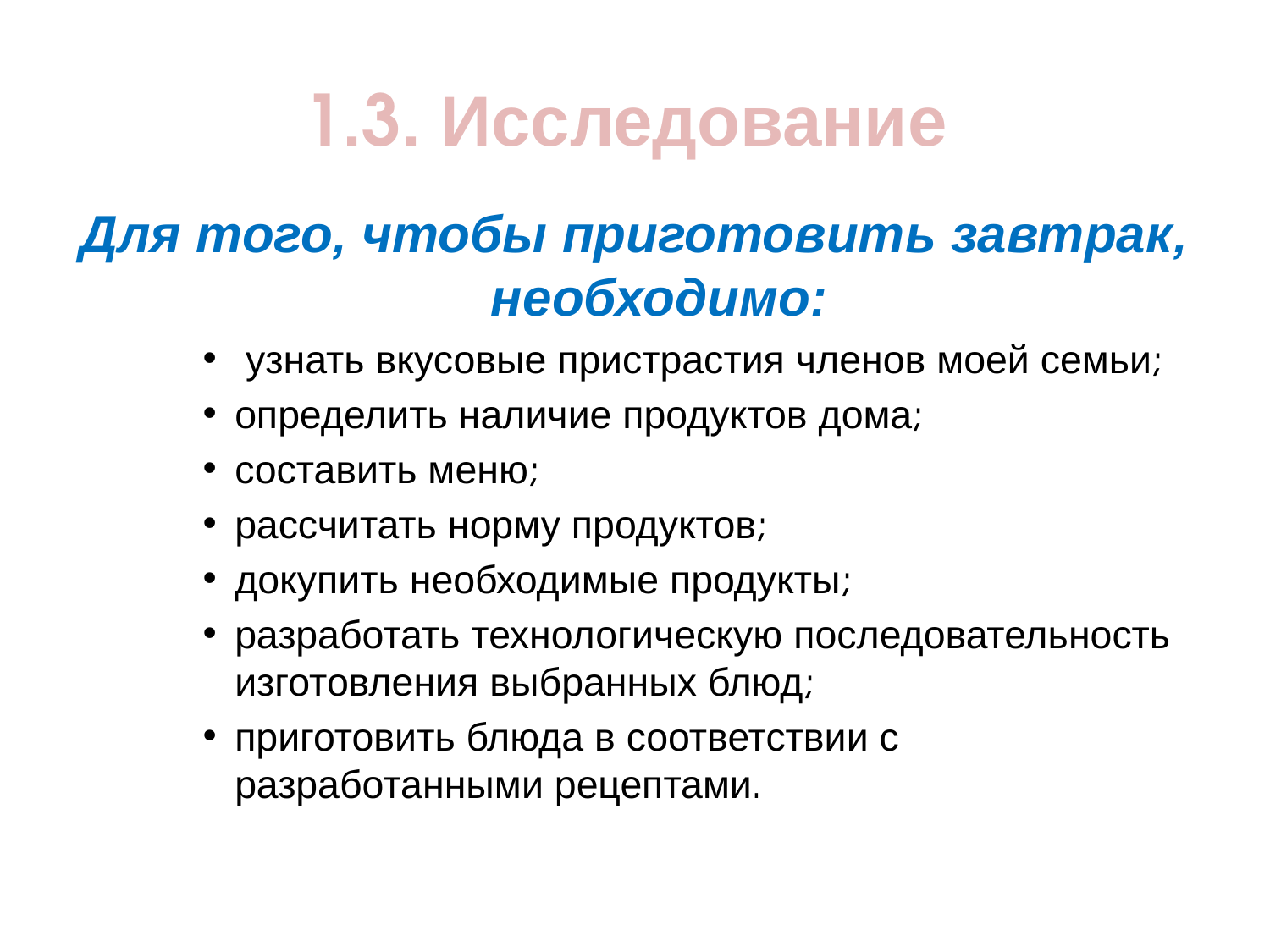

# 1.3. Исследование
Для того, чтобы приготовить завтрак, необходимо:
 узнать вкусовые пристрастия членов моей семьи;
определить наличие продуктов дома;
составить меню;
рассчитать норму продуктов;
докупить необходимые продукты;
разработать технологическую последовательность изготовления выбранных блюд;
приготовить блюда в соответствии с разработанными рецептами.